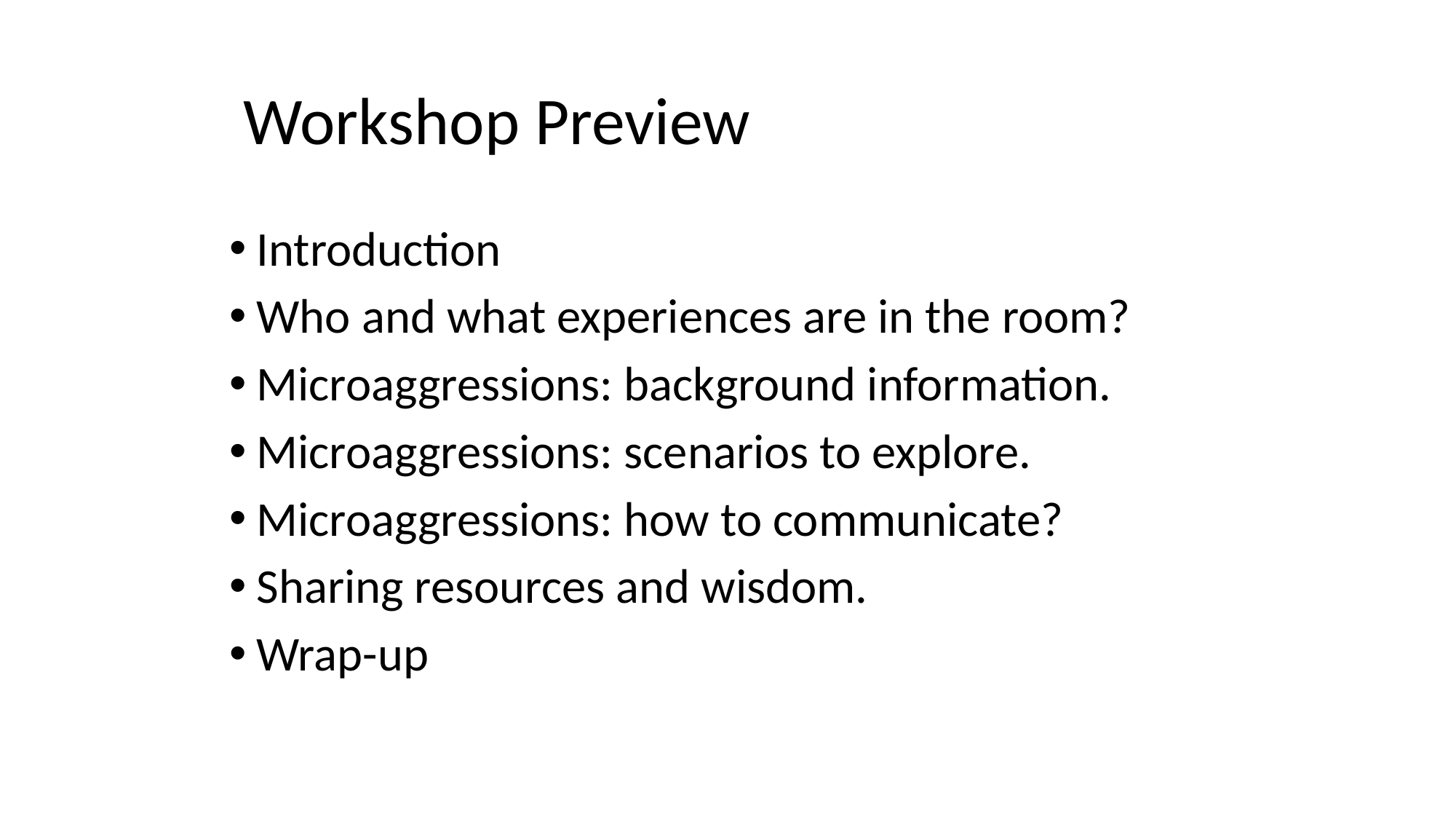

# Workshop Preview
Introduction
Who and what experiences are in the room?
Microaggressions: background information.
Microaggressions: scenarios to explore.
Microaggressions: how to communicate?
Sharing resources and wisdom.
Wrap-up